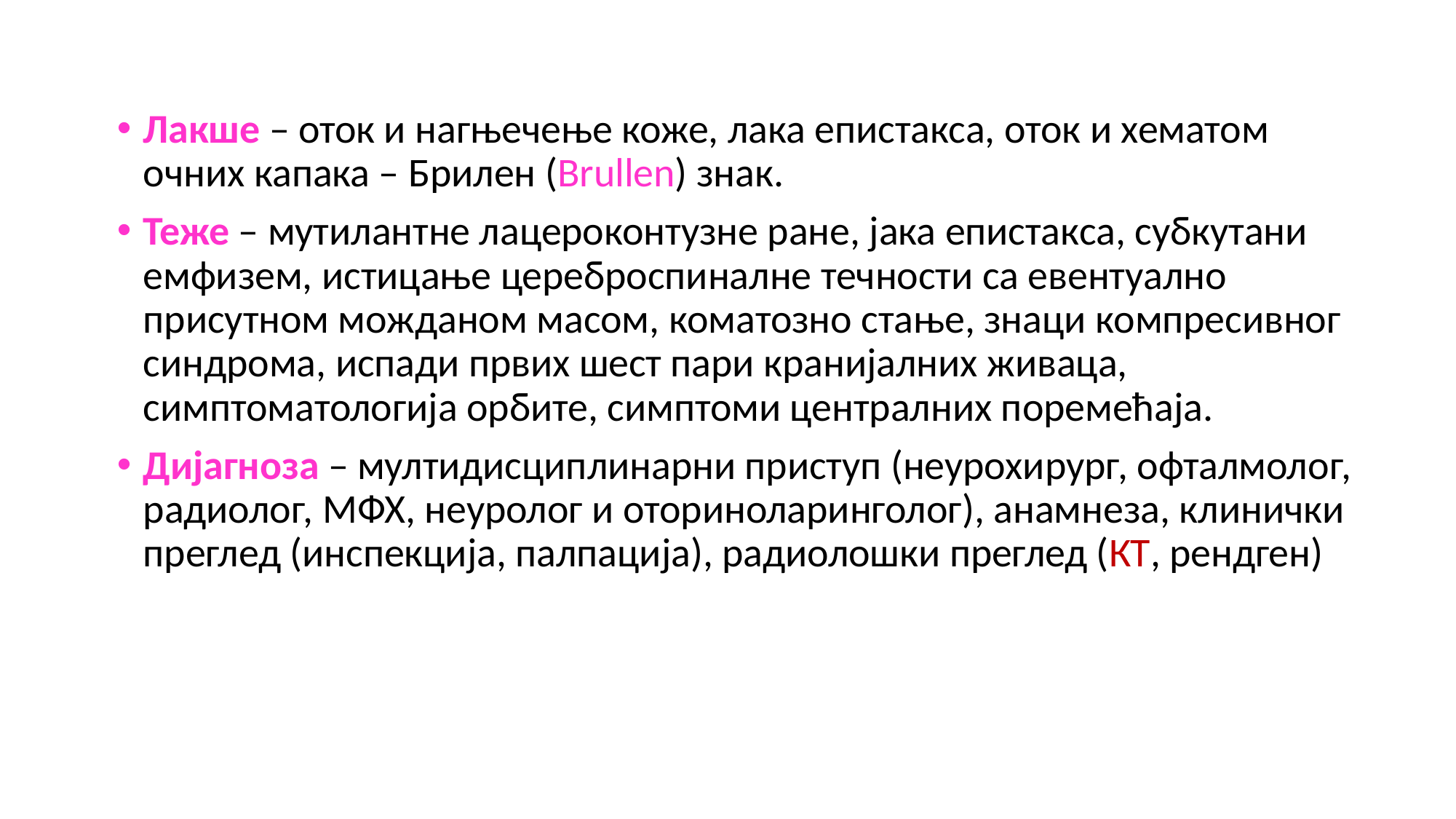

Лакше – оток и нагњечење коже, лака епистакса, оток и хематом очних капака – Брилен (Brullen) знак.
Теже – мутилантне лацероконтузне ране, јака епистакса, субкутани емфизем, истицање цереброспиналне течности са евентуално присутном можданом масом, коматозно стање, знаци компресивног синдрома, испади првих шест пари кранијалних живаца, симптоматологија орбите, симптоми централних поремећаја.
Дијагноза – мултидисциплинарни приступ (неурохирург, офталмолог, радиолог, МФХ, неуролог и оториноларинголог), анамнеза, клинички преглед (инспекција, палпација), радиолошки преглед (КТ, рендген)